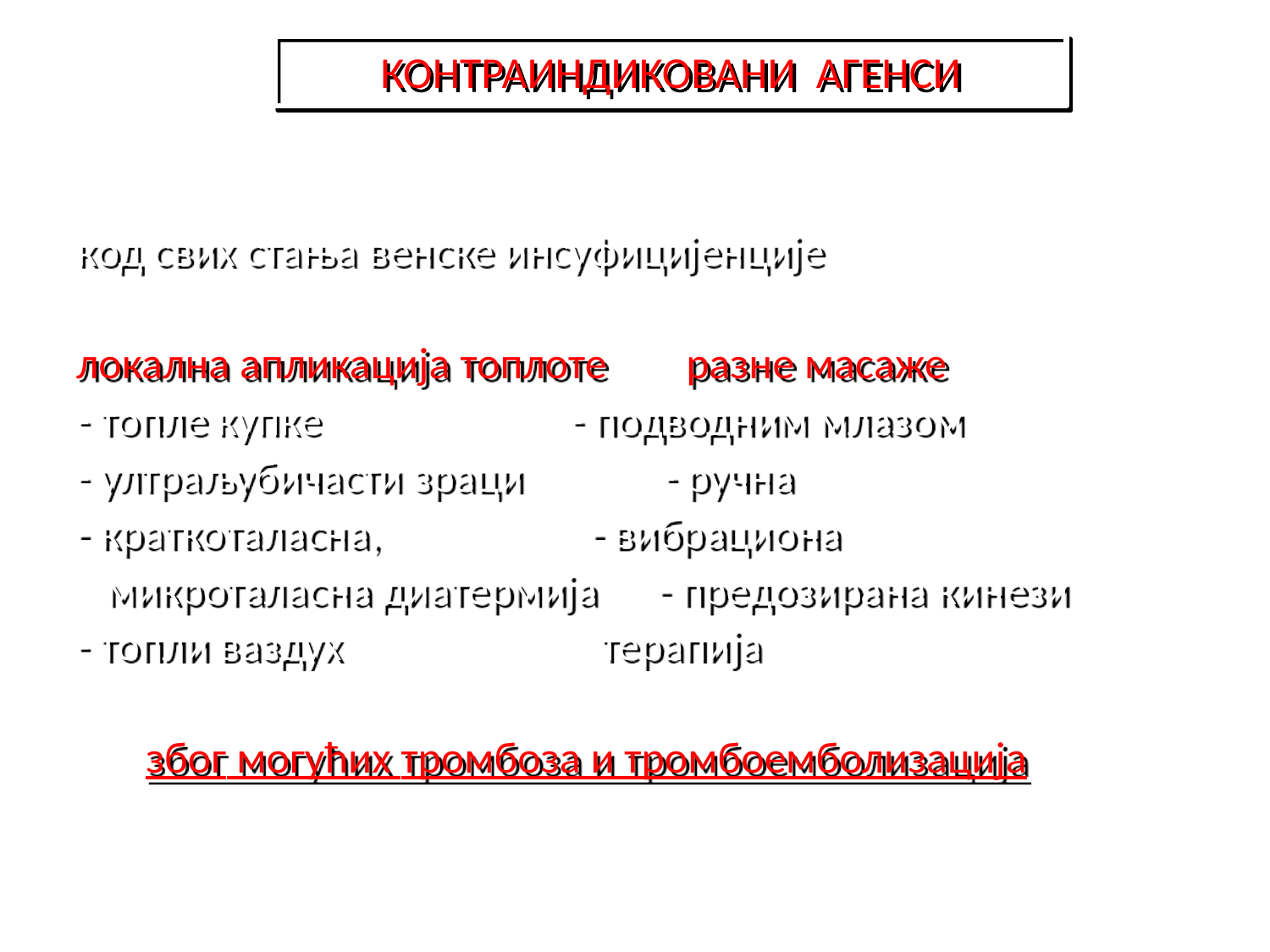

# КОНТРАИНДИКОВАНИ  АГЕНСИ
код свих стања венске инсуфицијенције

локална апликација топлоте        разне масаже
- топле купке                         - подводним млазом
- ултраљубичасти зраци              - ручна
- краткоталасна,                     - вибрациона
   микроталасна диатермија      - предозирана кинези
- топли ваздух                          терапија

       због могућих тромбоза и тромбоемболизација